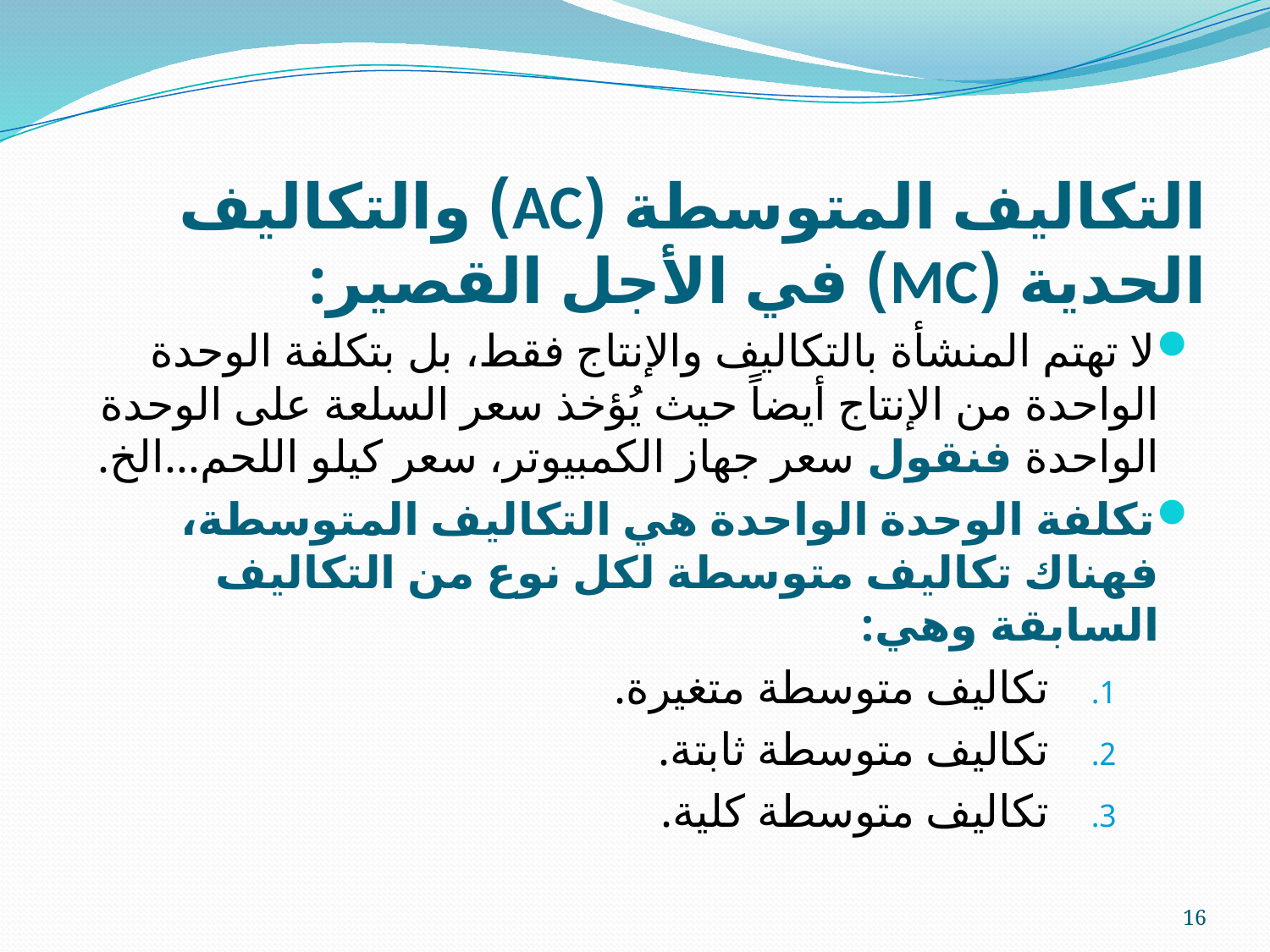

# التكاليف المتوسطة (AC) والتكاليف الحدية (MC) في الأجل القصير:
لا تهتم المنشأة بالتكاليف والإنتاج فقط، بل بتكلفة الوحدة الواحدة من الإنتاج أيضاً حيث يُؤخذ سعر السلعة على الوحدة الواحدة فنقول سعر جهاز الكمبيوتر، سعر كيلو اللحم...الخ.
تكلفة الوحدة الواحدة هي التكاليف المتوسطة، فهناك تكاليف متوسطة لكل نوع من التكاليف السابقة وهي:
تكاليف متوسطة متغيرة.
تكاليف متوسطة ثابتة.
تكاليف متوسطة كلية.
16